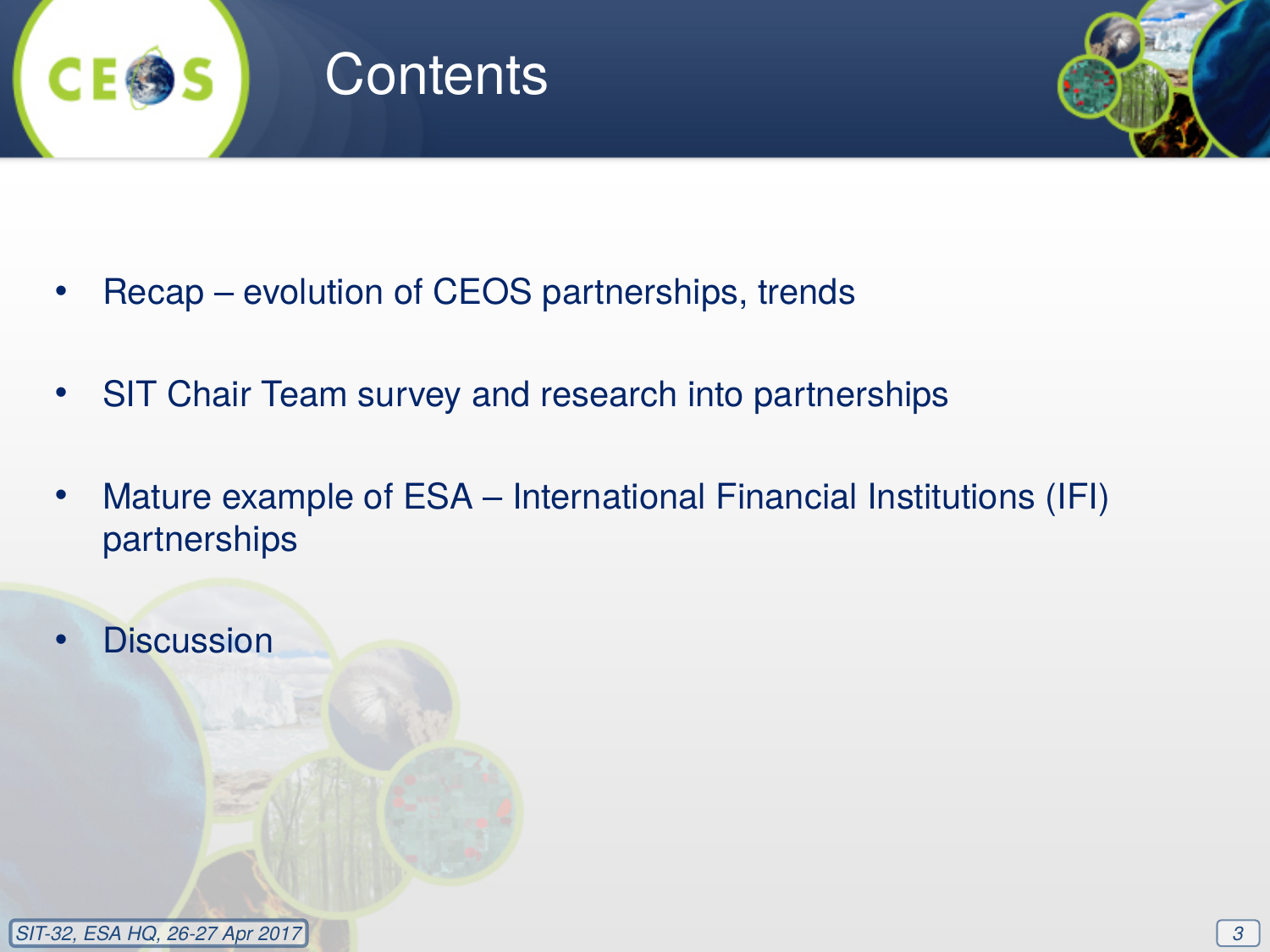

Contents

Recap – evolution of CEOS partnerships, trends

SIT Chair Team survey and research into partnerships

Mature example of ESA – International Financial Institutions (IFI) partnerships

Discussion

3